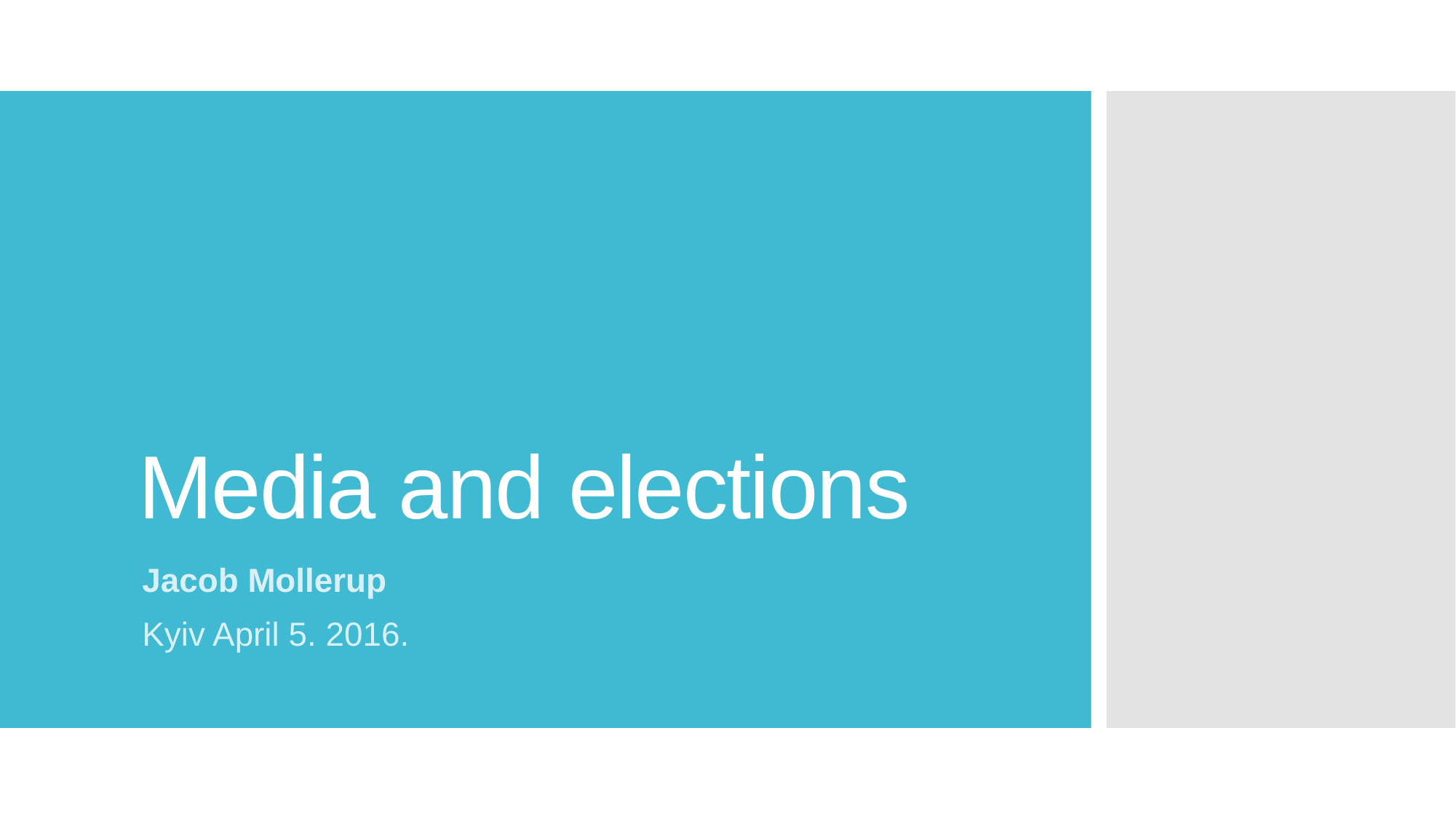

# Media and elections
Jacob Mollerup
Kyiv April 5. 2016.